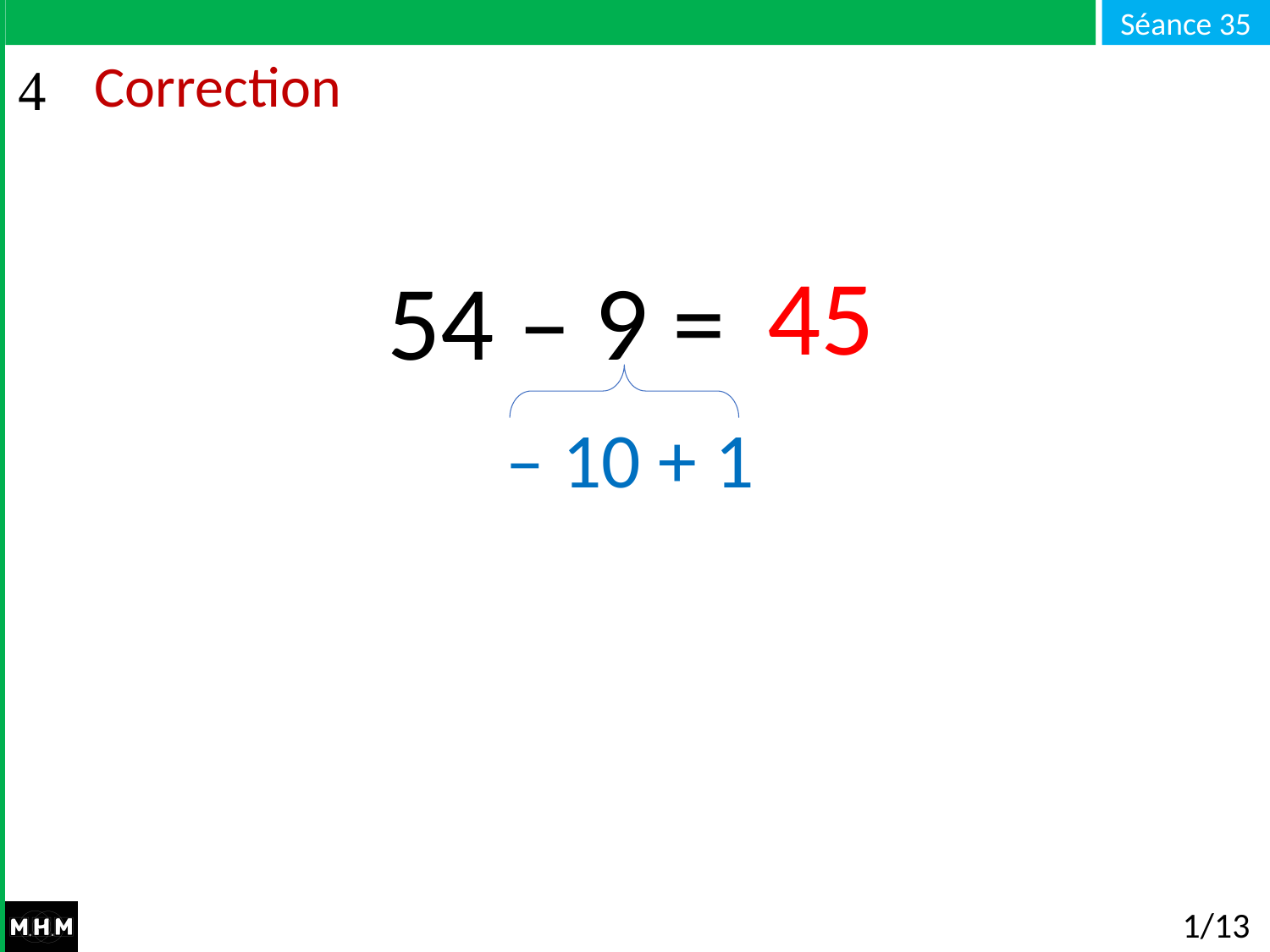

# Correction
45
54 – 9 =

– 10 + 1
1/13